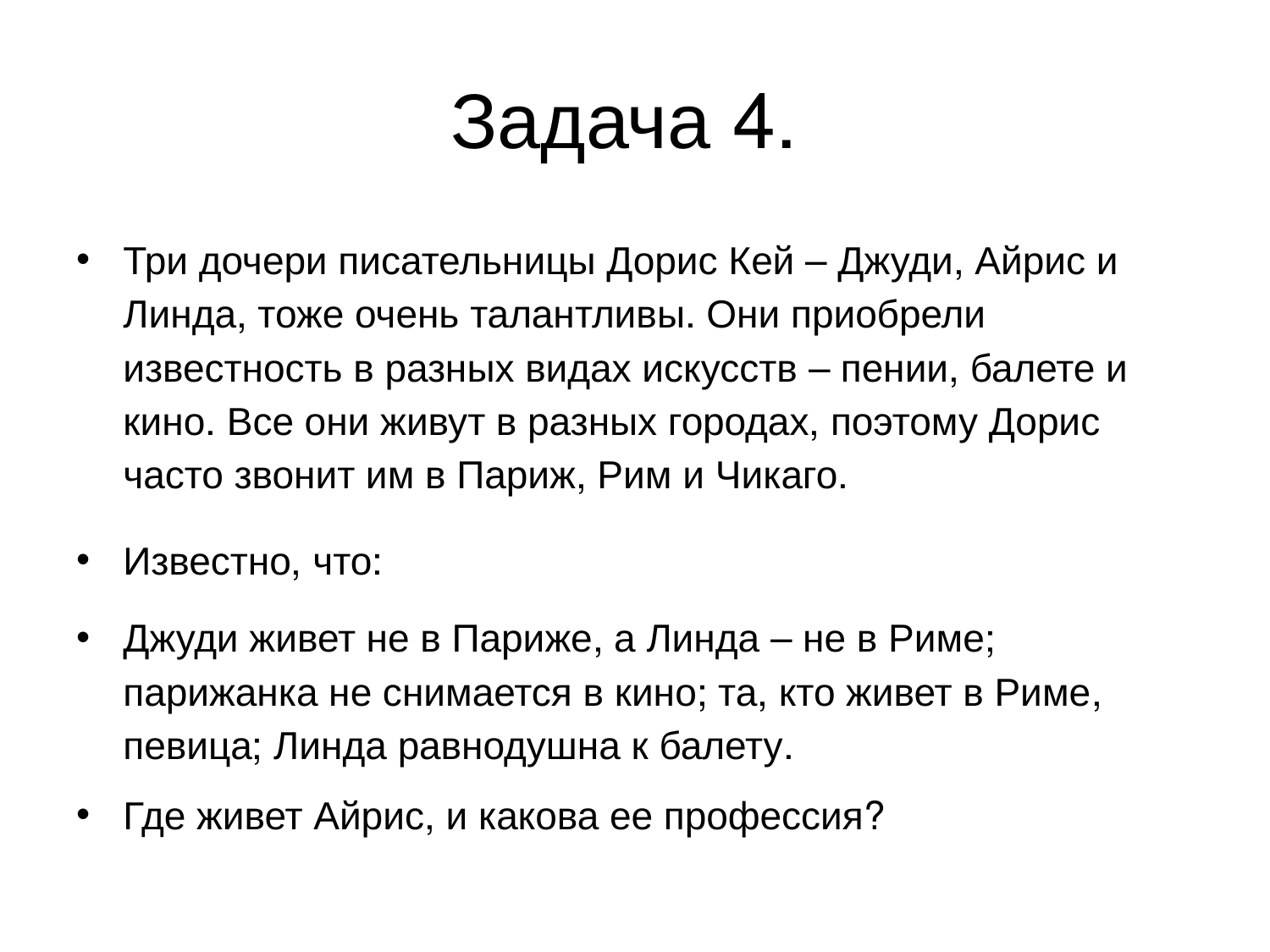

# Задача 4.
Три дочери писательницы Дорис Кей – Джуди, Айрис и Линда, тоже очень талантливы. Они приобрели известность в разных видах искусств – пении, балете и кино. Все они живут в разных городах, поэтому Дорис часто звонит им в Париж, Рим и Чикаго.
Известно, что:
Джуди живет не в Париже, а Линда – не в Риме; парижанка не снимается в кино; та, кто живет в Риме, певица; Линда равнодушна к балету.
Где живет Айрис, и какова ее профессия?